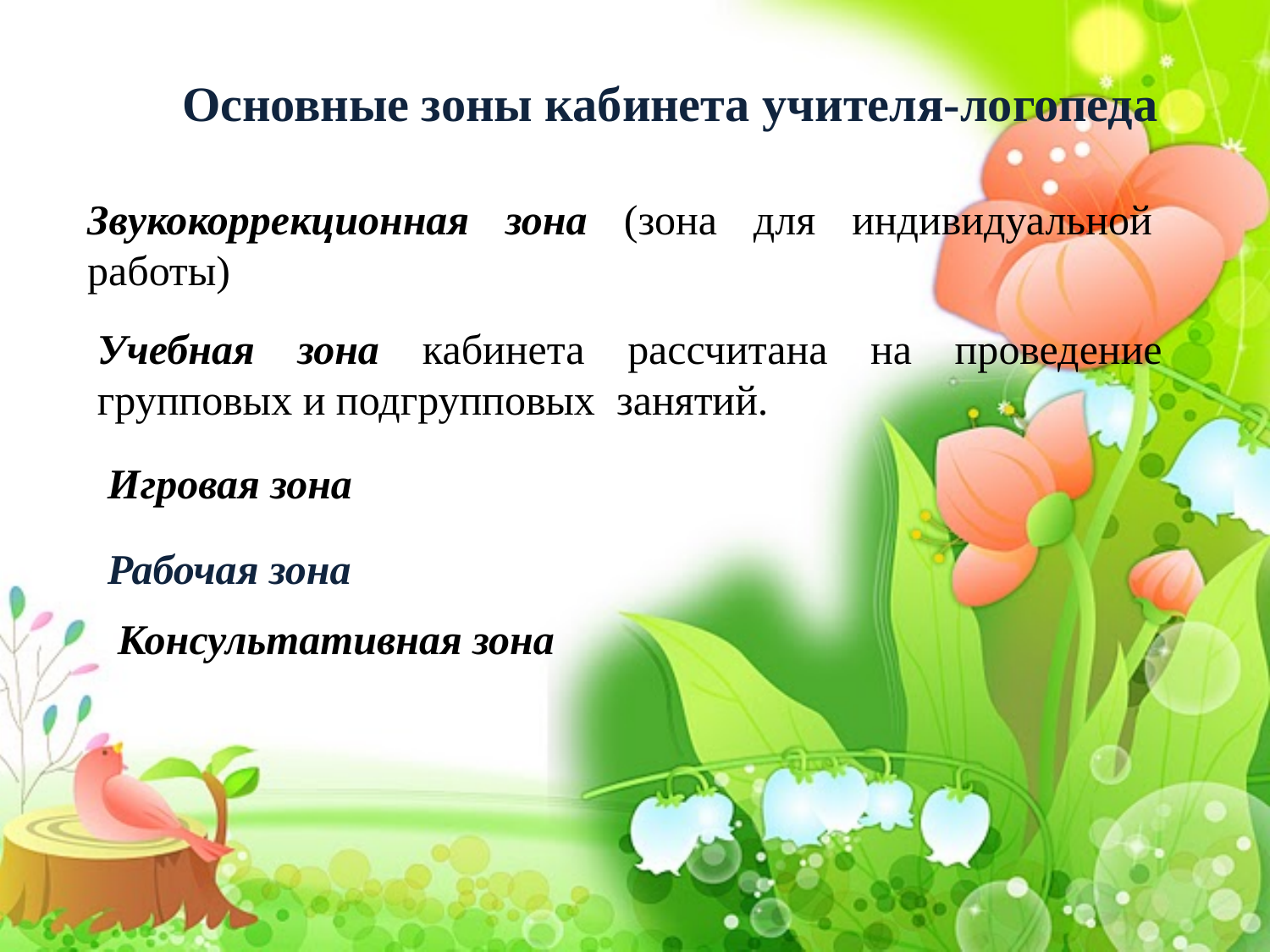

Основные зоны кабинета учителя-логопеда
Звукокоррекционная зона (зона для индивидуальной работы)

Учебная зона кабинета рассчитана на проведение групповых и подгрупповых  занятий.
Игровая зона
Рабочая зона
Консультативная зона